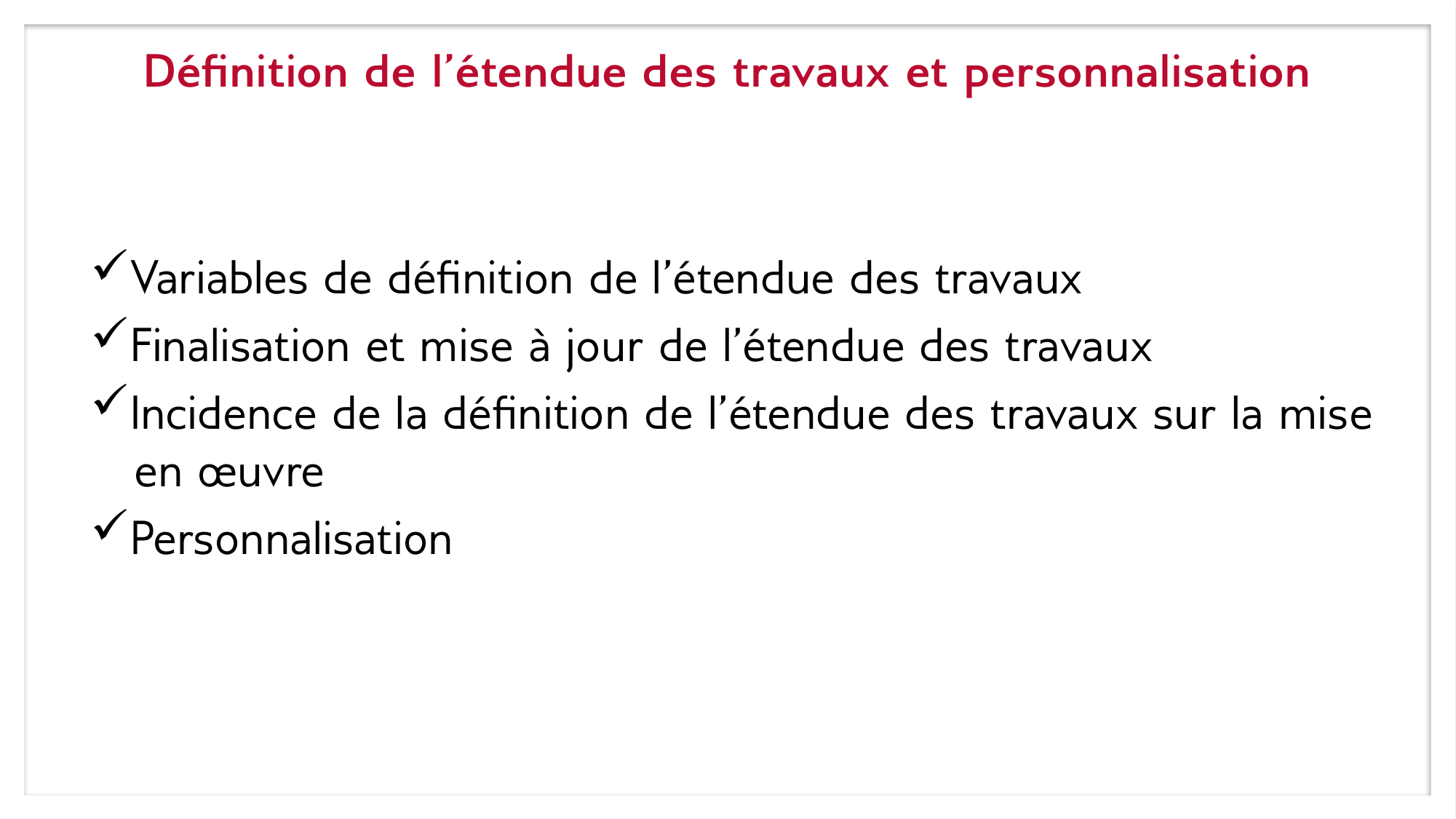

# Définition de l’étendue des travaux et personnalisation

Variables de définition de l’étendue des travaux
Finalisation et mise à jour de l’étendue des travaux
Incidence de la définition de l’étendue des travaux sur la mise
   en œuvre
Personnalisation